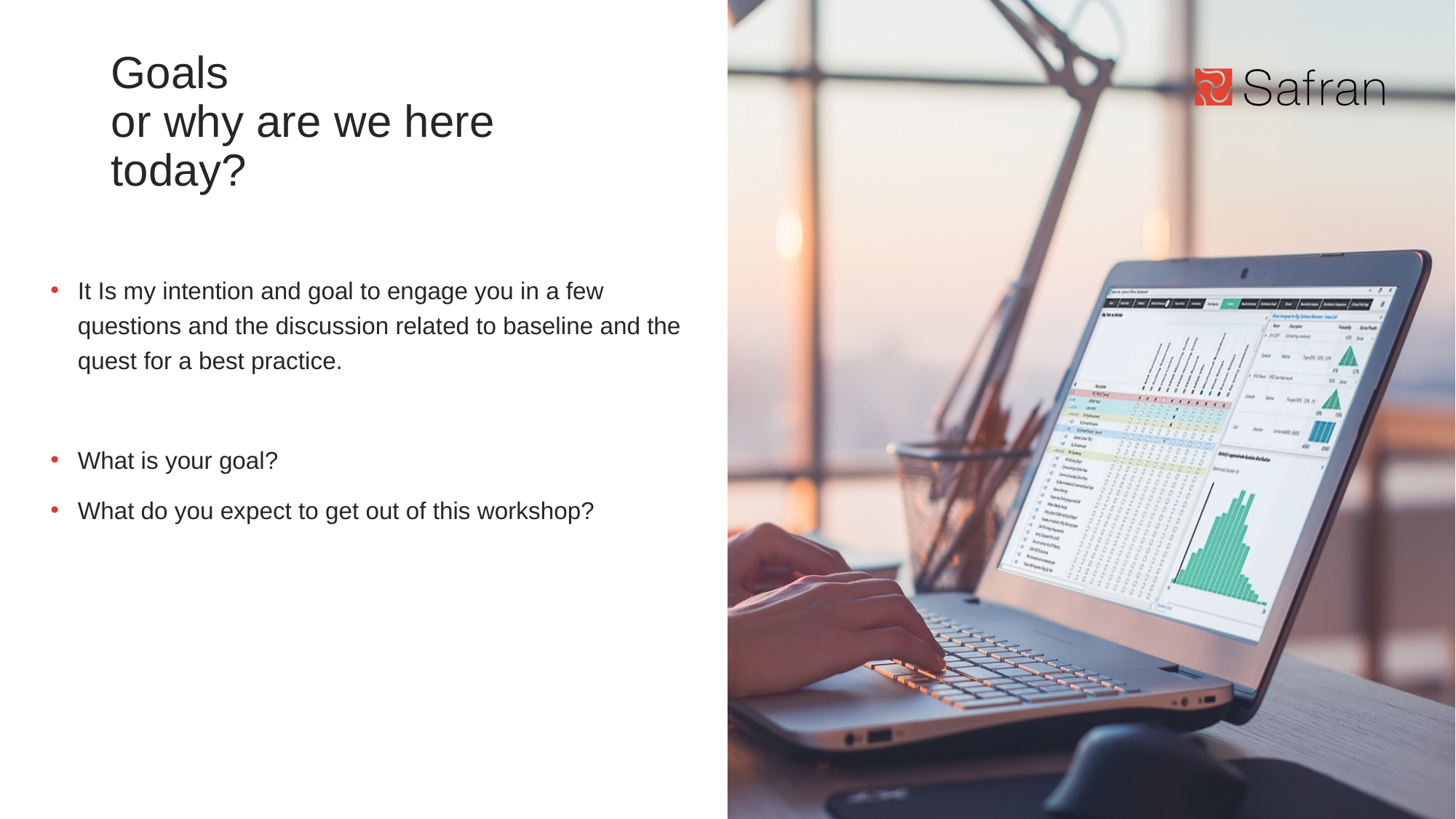

# Goals or why are we here today?
It Is my intention and goal to engage you in a few questions and the discussion related to baseline and the quest for a best practice.

What is your goal?
What do you expect to get out of this workshop?